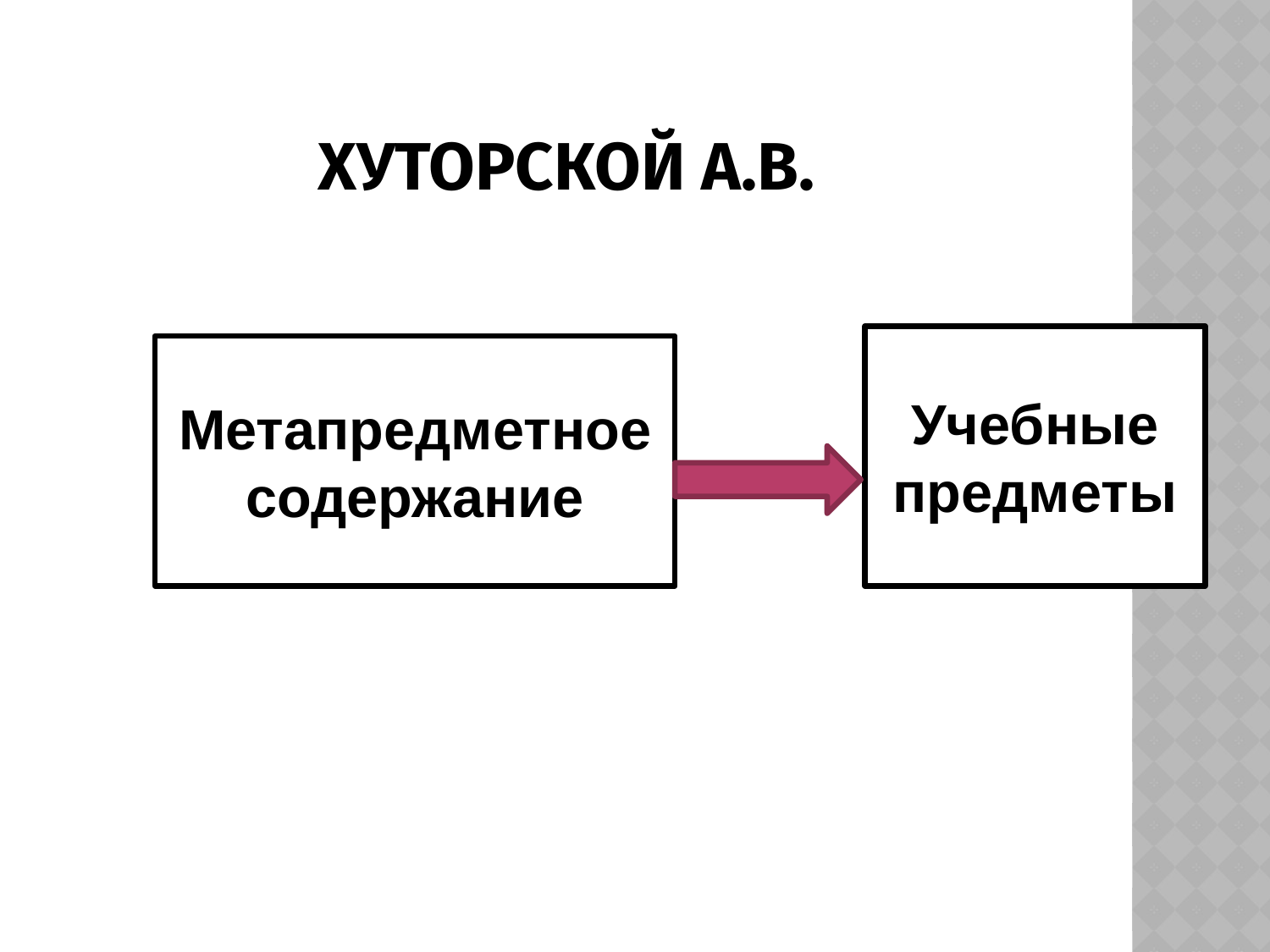

# Хуторской А.В.
Учебные предметы
Метапредметное
содержание